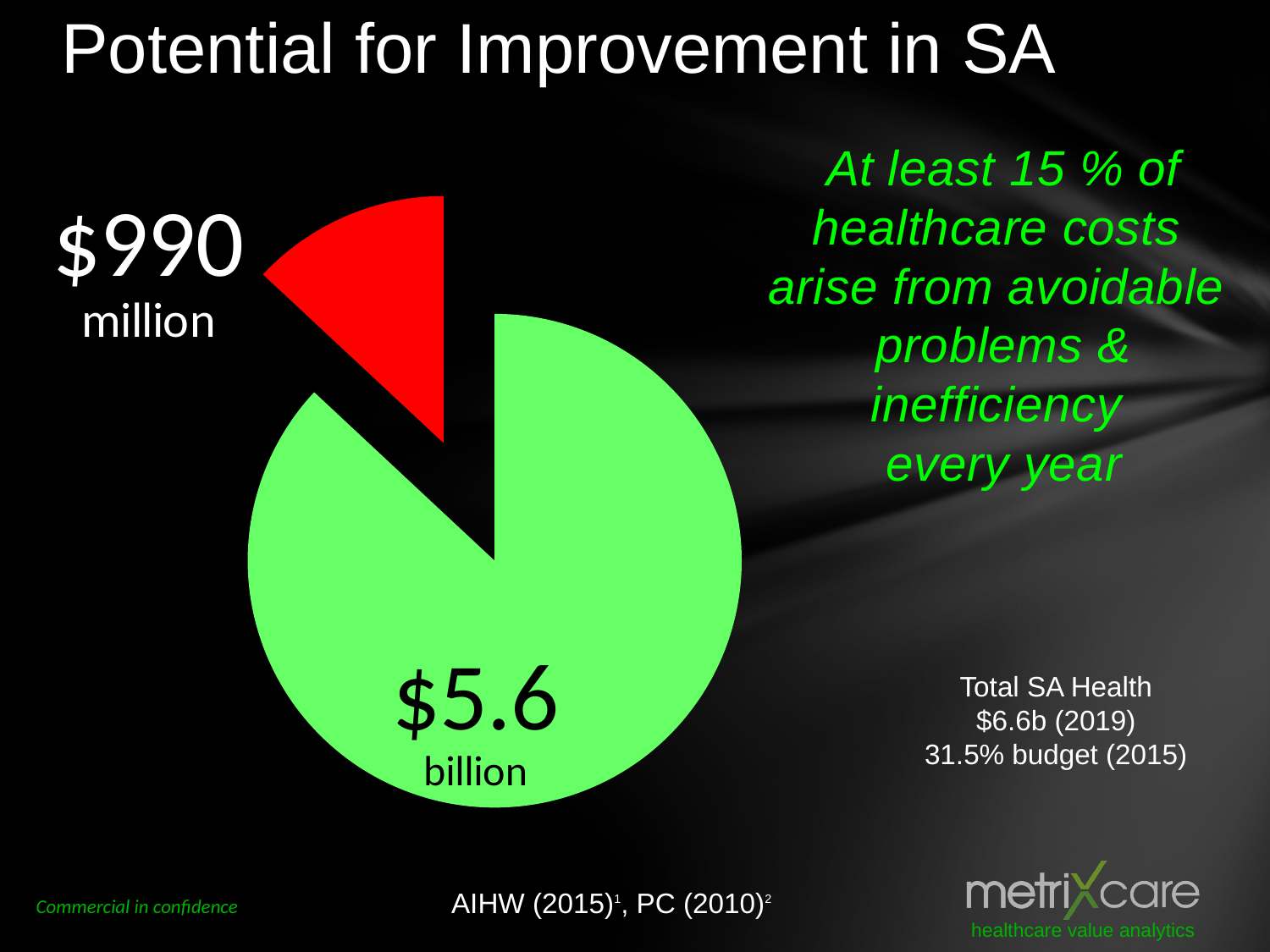

Potential for Improvement in SA

### Chart

| Category |  |
|---|---|
At least 15 % of healthcare costs
arise from avoidable  problems & inefficiency
every year
Total SA Health
$6.6b (2019)
31.5% budget (2015)
AIHW (2015)1, PC (2010)2